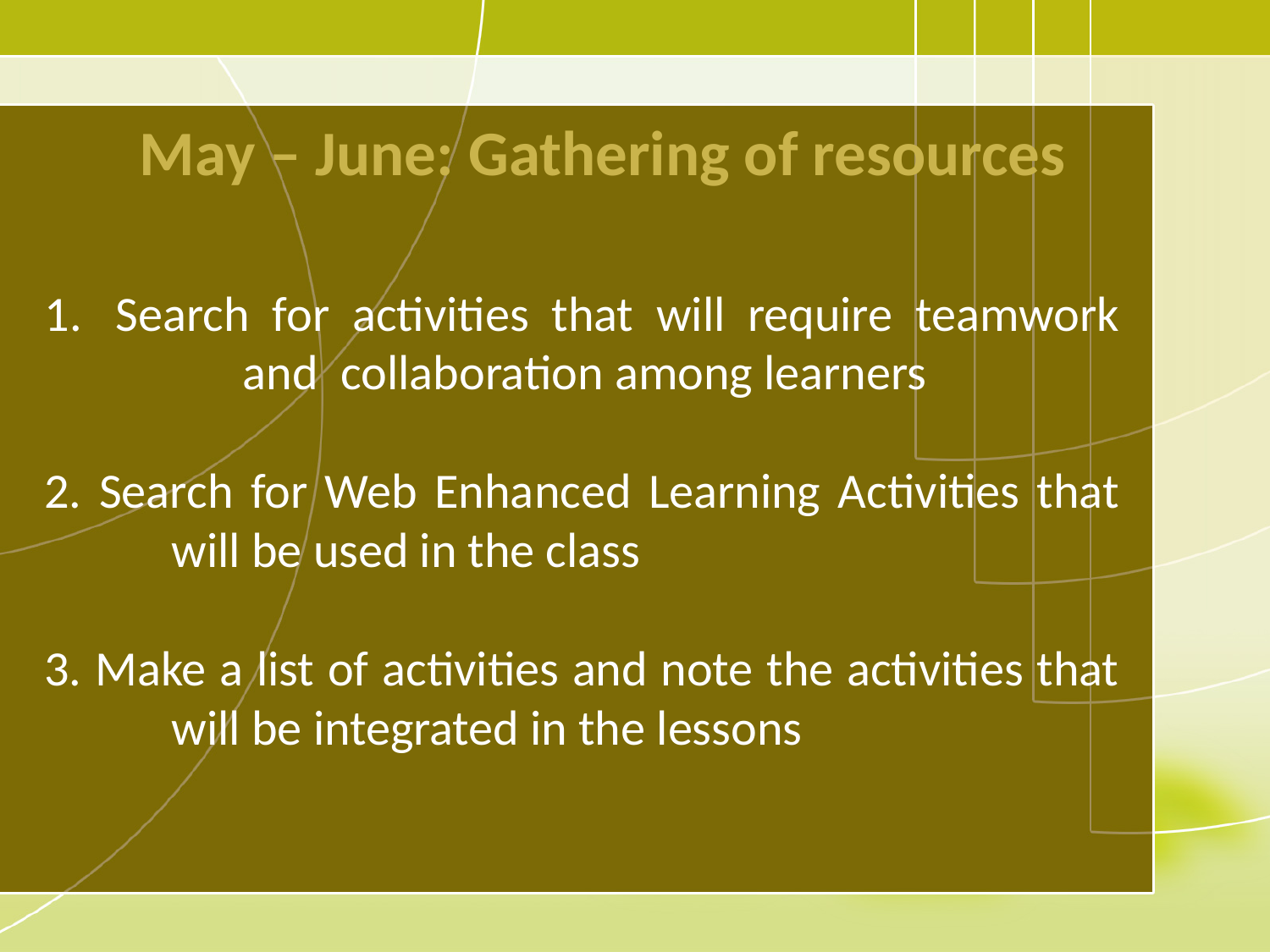

May – June: Gathering of resources

Search for activities that will require teamwork 	and  collaboration among learners

2. Search for Web Enhanced Learning Activities that 	will be used in the class

3. Make a list of activities and note the activities that 	will be integrated in the lessons